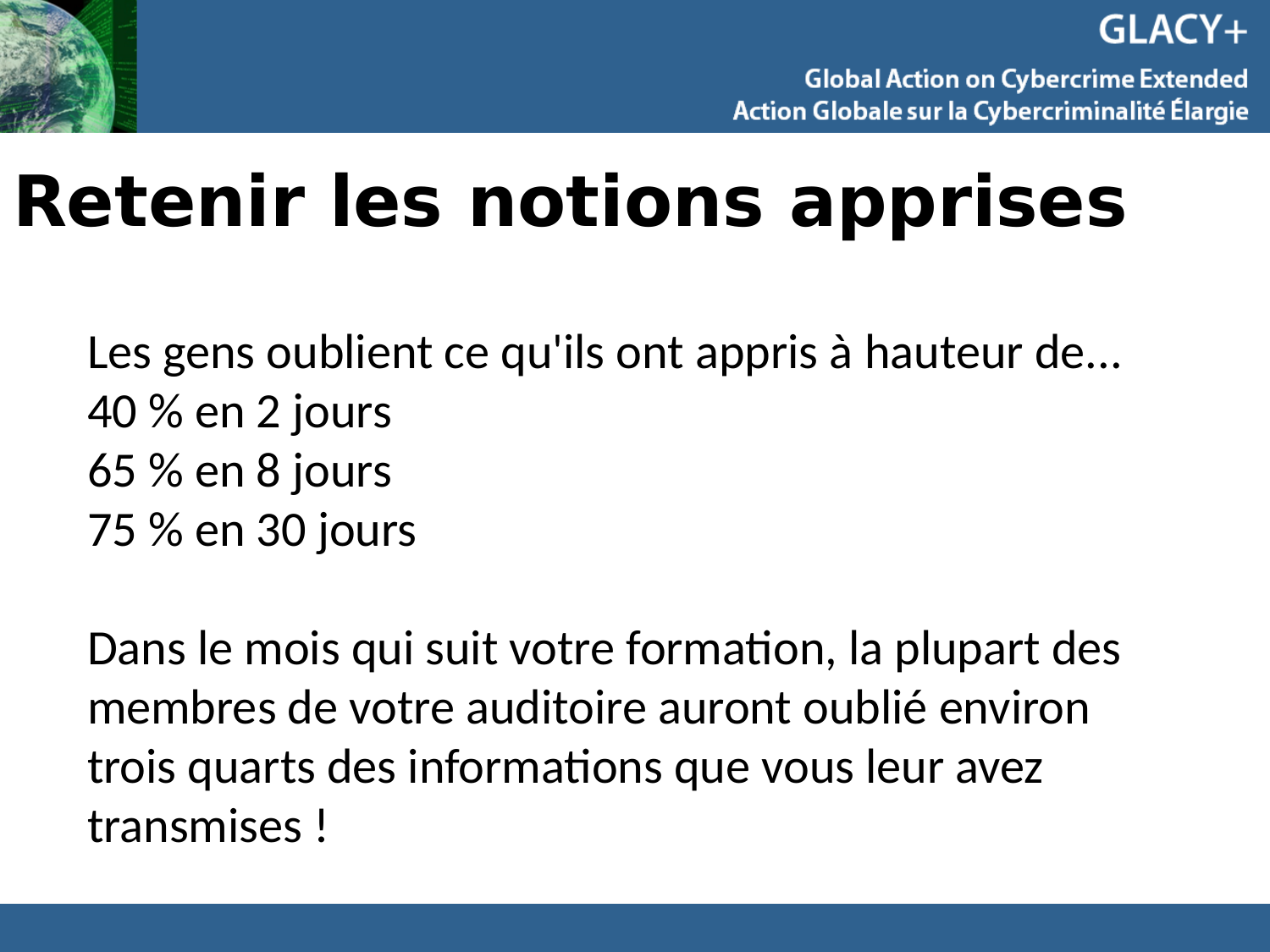

# Retenir les notions apprises
Les gens oublient ce qu'ils ont appris à hauteur de...
40 % en 2 jours
65 % en 8 jours
75 % en 30 jours

Dans le mois qui suit votre formation, la plupart des membres de votre auditoire auront oublié environ trois quarts des informations que vous leur avez transmises !